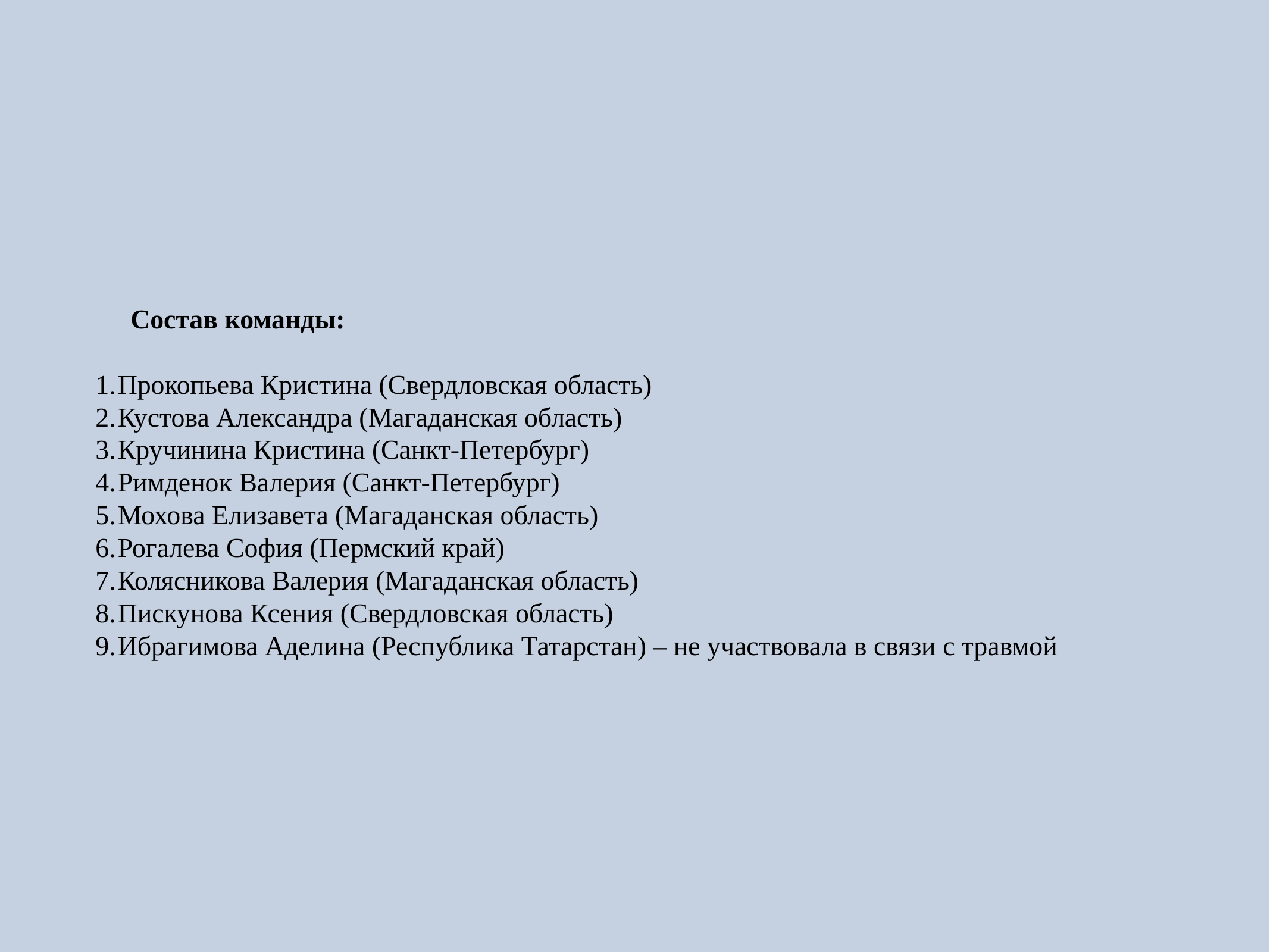

Состав команды:

Прокопьева Кристина (Свердловская область)
Кустова Александра (Магаданская область)
Кручинина Кристина (Санкт-Петербург)
Римденок Валерия (Санкт-Петербург)
Мохова Елизавета (Магаданская область)
Рогалева София (Пермский край)
Колясникова Валерия (Магаданская область)
Пискунова Ксения (Свердловская область)
Ибрагимова Аделина (Республика Татарстан) – не участвовала в связи с травмой